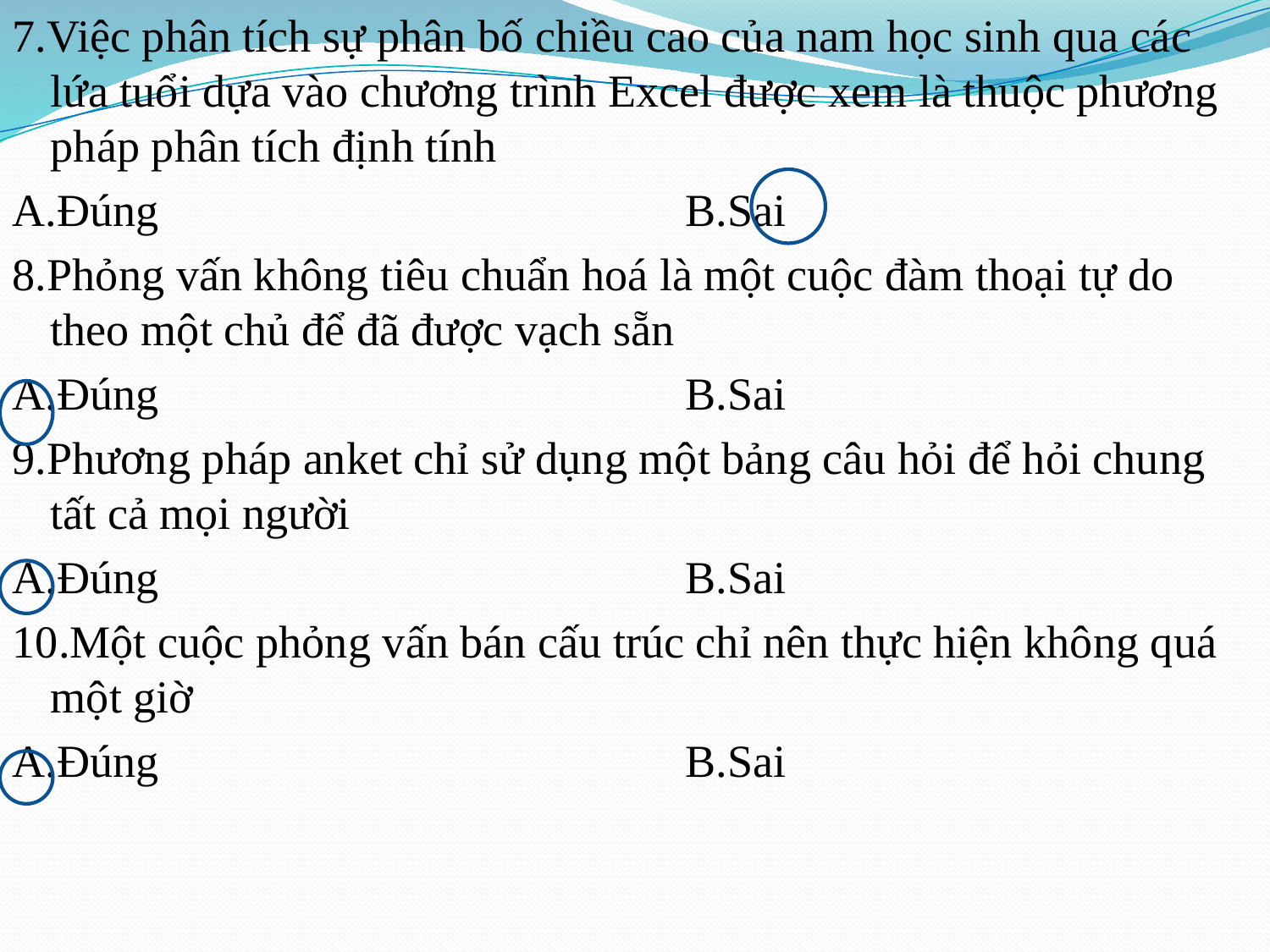

7.Việc phân tích sự phân bố chiều cao của nam học sinh qua các lứa tuổi dựa vào chương trình Excel được xem là thuộc phương pháp phân tích định tính
A.Đúng					B.Sai
8.Phỏng vấn không tiêu chuẩn hoá là một cuộc đàm thoại tự do theo một chủ để đã được vạch sẵn
A.Đúng					B.Sai
9.Phương pháp anket chỉ sử dụng một bảng câu hỏi để hỏi chung tất cả mọi người
A.Đúng					B.Sai
10.Một cuộc phỏng vấn bán cấu trúc chỉ nên thực hiện không quá một giờ
A.Đúng					B.Sai